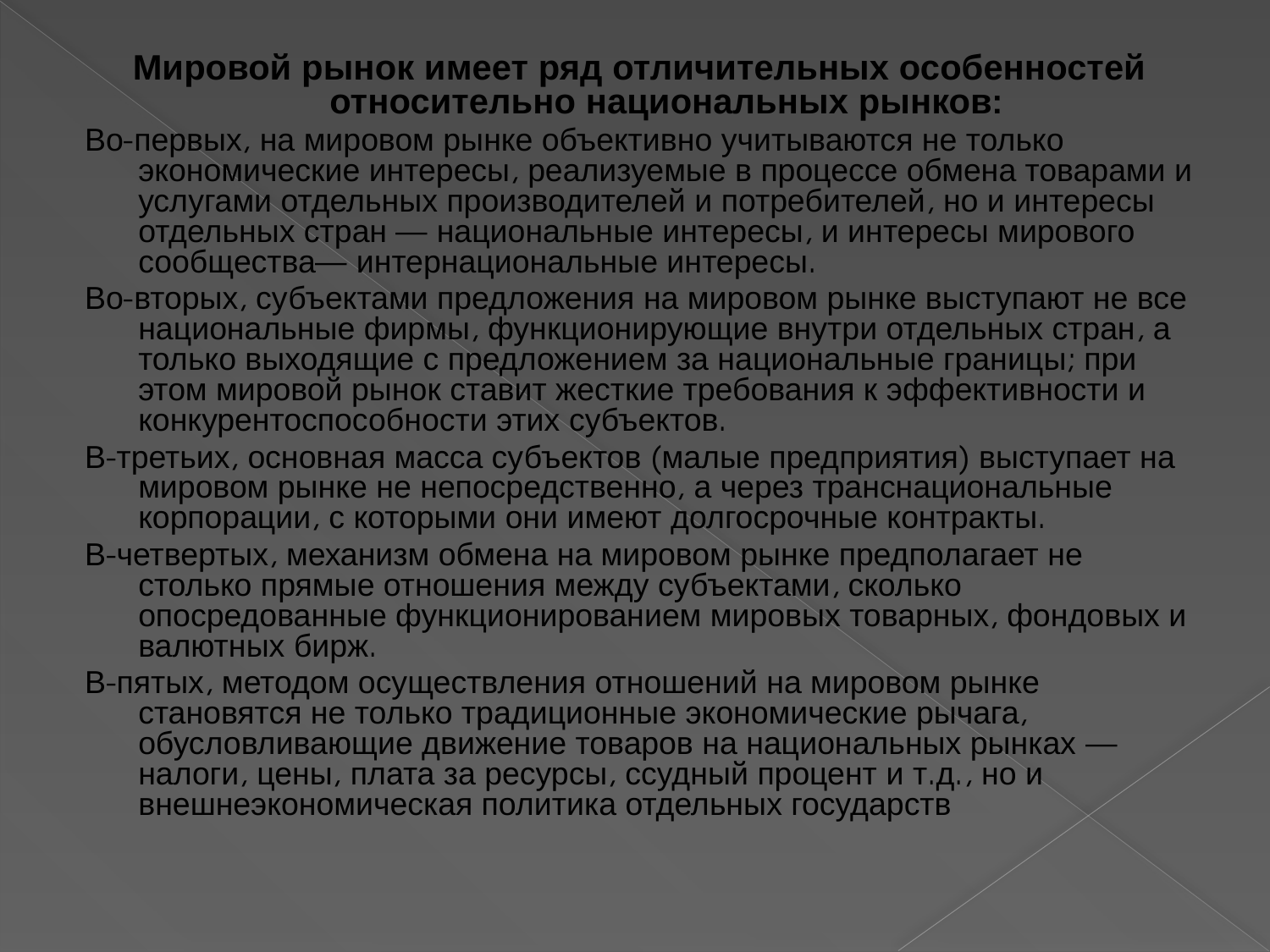

Мировой рынок имеет ряд отличительных особенностей относительно национальных рынков:
Во-первых, на мировом рынке объективно учитываются не только экономические интересы, реализуемые в процессе обмена товарами и услугами отдельных производителей и потребителей, но и интересы отдельных стран — национальные интересы, и интересы мирового сообщества— интернациональные интересы.
Во-вторых, субъектами предложения на мировом рынке выступают не все национальные фирмы, функционирующие внутри отдельных стран, а только выходящие с предложением за национальные границы; при этом мировой рынок ставит жесткие требования к эффективности и конкурентоспособности этих субъектов.
В-третьих, основная масса субъектов (малые предприятия) выступает на мировом рынке не непосредственно, а через транснациональные корпорации, с которыми они имеют долгосрочные контракты.
В-четвертых, механизм обмена на мировом рынке предполагает не столько прямые отношения между субъектами, сколько опосредованные функционированием мировых товарных, фондовых и валютных бирж.
В-пятых, методом осуществления отношений на мировом рынке становятся не только традиционные экономические рычага, обусловливающие движение товаров на национальных рынках — налоги, цены, плата за ресурсы, ссудный процент и т.д., но и внешнеэкономическая политика отдельных государств